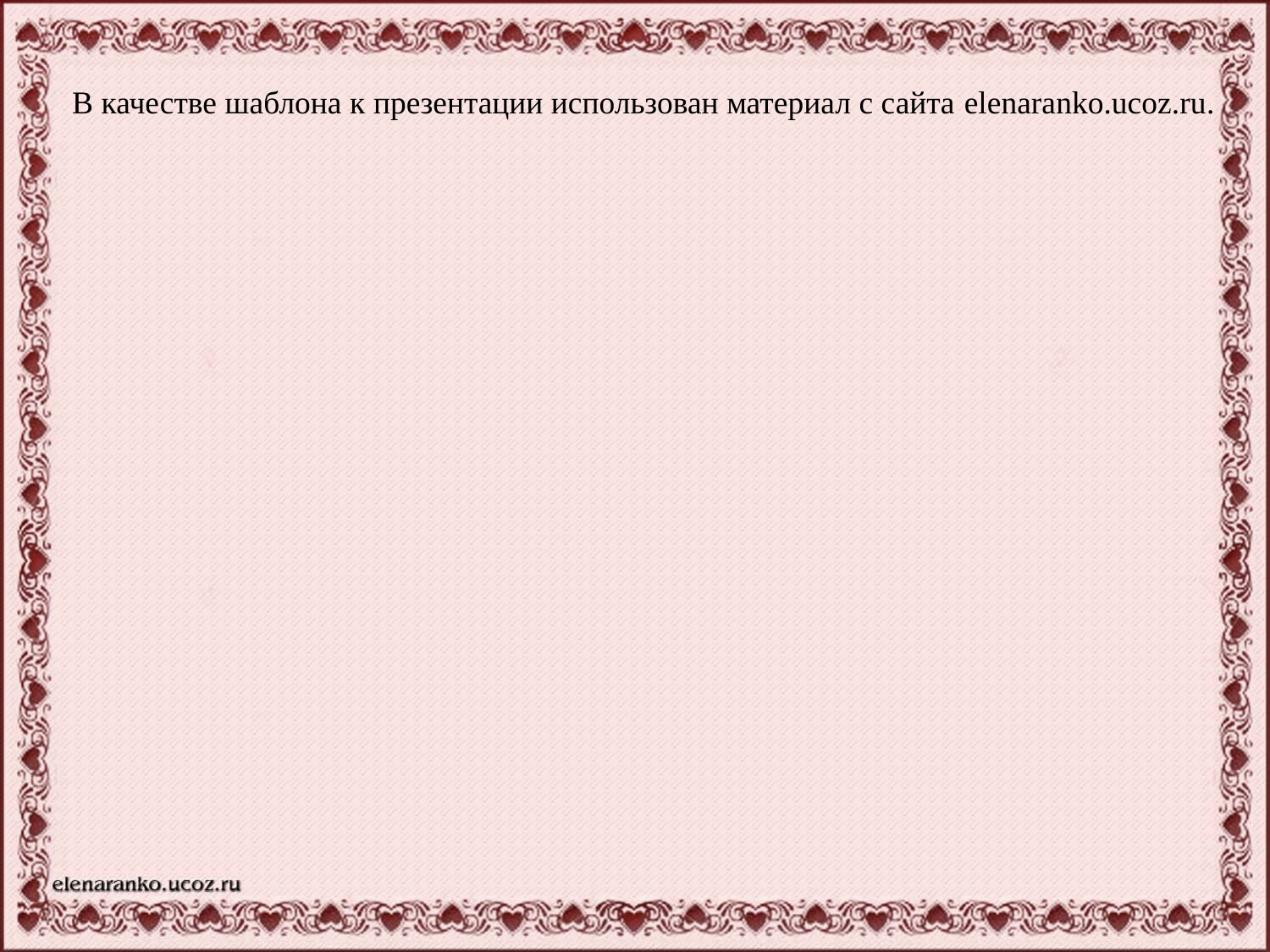

В качестве шаблона к презентации использован материал с сайта elenaranko.ucoz.ru.